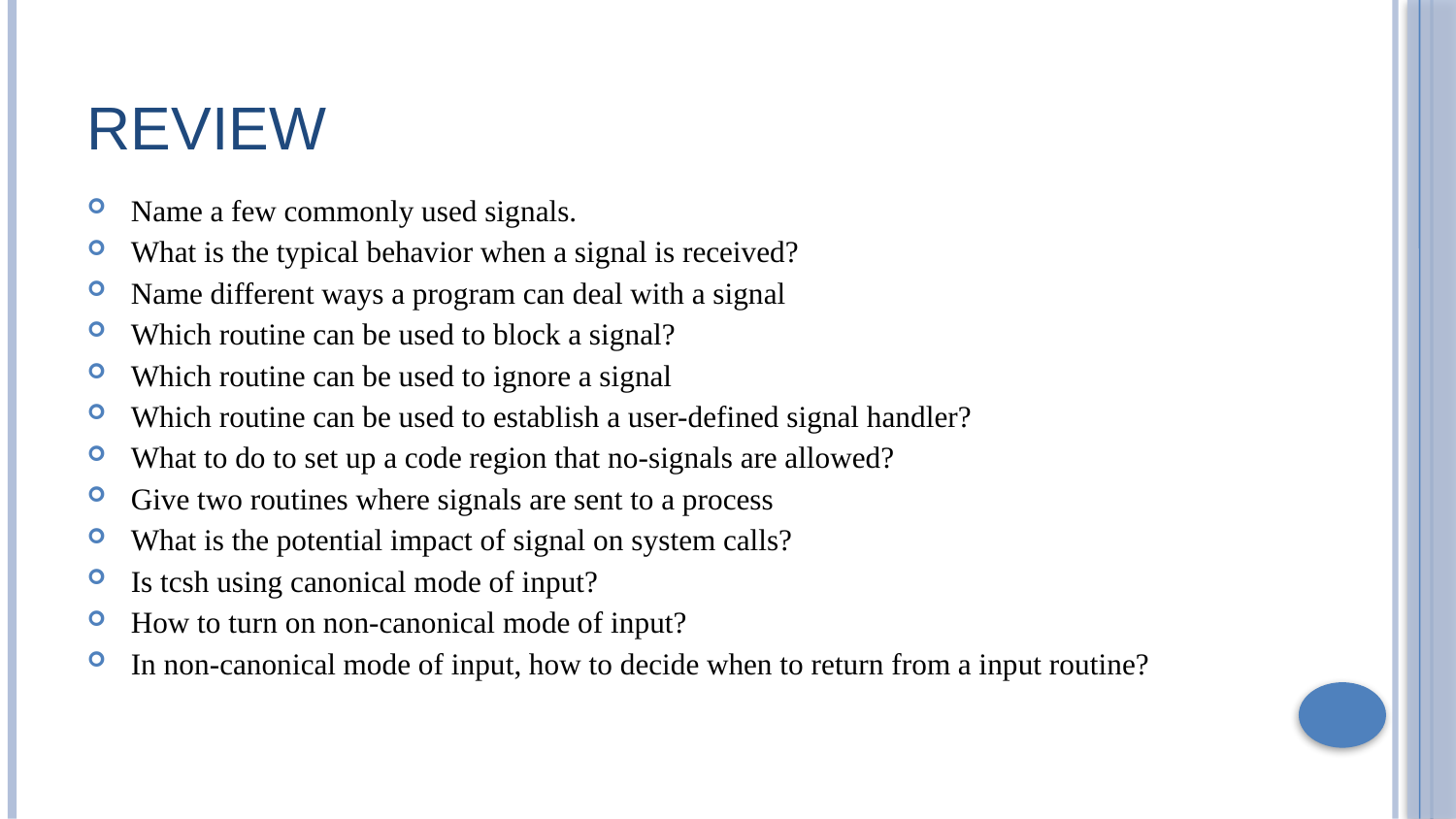

# Review
Name a few commonly used signals.
What is the typical behavior when a signal is received?
Name different ways a program can deal with a signal
Which routine can be used to block a signal?
Which routine can be used to ignore a signal
Which routine can be used to establish a user-defined signal handler?
What to do to set up a code region that no-signals are allowed?
Give two routines where signals are sent to a process
What is the potential impact of signal on system calls?
Is tcsh using canonical mode of input?
How to turn on non-canonical mode of input?
In non-canonical mode of input, how to decide when to return from a input routine?